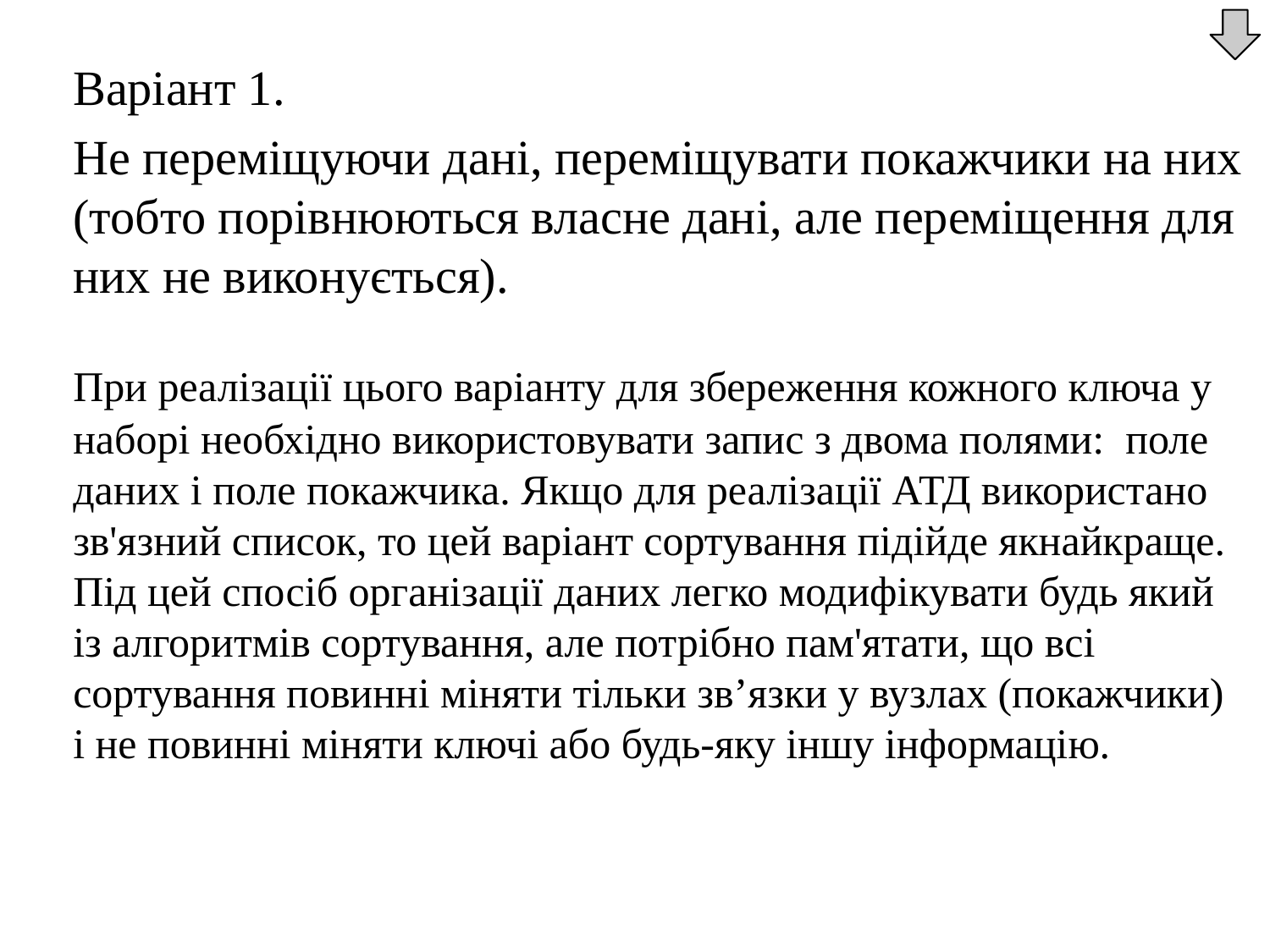

Варіант 1.
	Не переміщуючи дані, переміщувати покажчики на них (тобто порівнюються власне дані, але переміщення для них не виконується).

	При реалізації цього варіанту для збереження кожного ключа у наборі необхідно використовувати запис з двома полями:  поле даних і поле покажчика. Якщо для реалізації АТД використано зв'язний список, то цей варіант сортування підійде якнайкраще. Під цей спосіб організації даних легко модифікувати будь який із алгоритмів сортування, але потрібно пам'ятати, що всі сортування повинні міняти тільки зв’язки у вузлах (покажчики) і не повинні міняти ключі або будь-яку іншу інформацію.